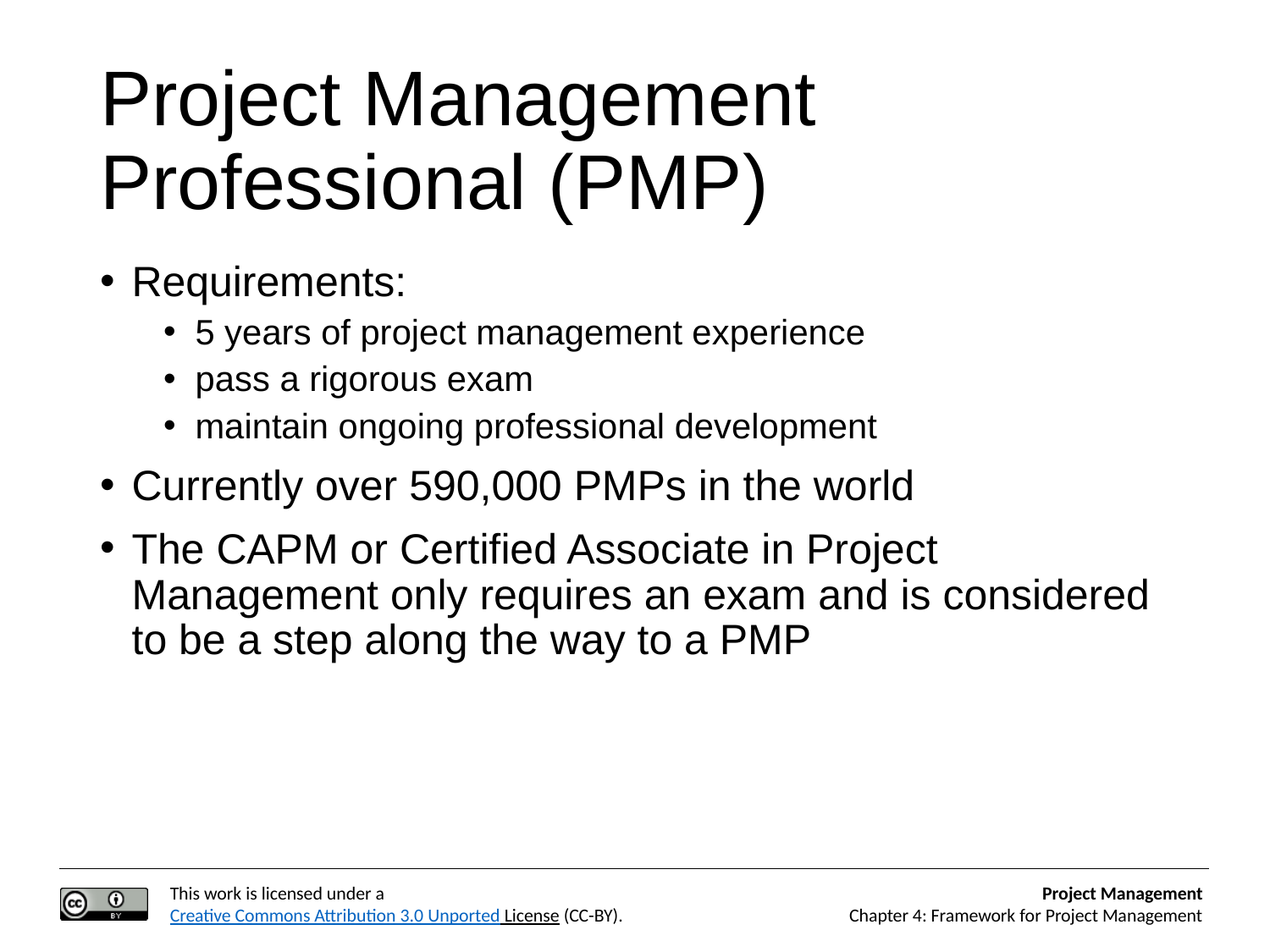

# Project Management Professional (PMP)
Requirements:
5 years of project management experience
pass a rigorous exam
maintain ongoing professional development
Currently over 590,000 PMPs in the world
The CAPM or Certified Associate in Project Management only requires an exam and is considered to be a step along the way to a PMP